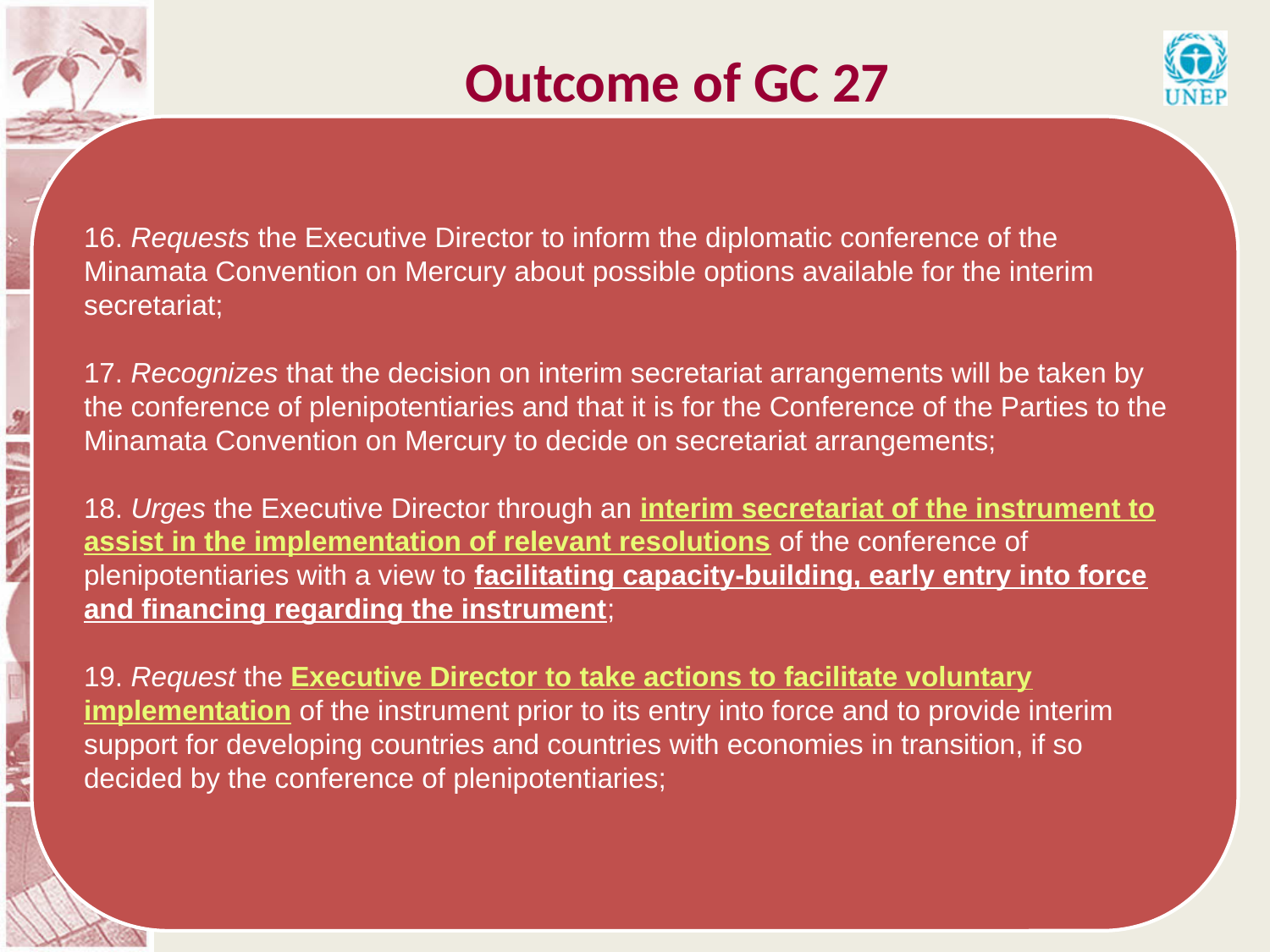

Outcome of GC 27
16. Requests the Executive Director to inform the diplomatic conference of the Minamata Convention on Mercury about possible options available for the interim secretariat;

17. Recognizes that the decision on interim secretariat arrangements will be taken by the conference of plenipotentiaries and that it is for the Conference of the Parties to the Minamata Convention on Mercury to decide on secretariat arrangements;

18. Urges the Executive Director through an interim secretariat of the instrument to assist in the implementation of relevant resolutions of the conference of plenipotentiaries with a view to facilitating capacity-building, early entry into force and financing regarding the instrument;

19. Request the Executive Director to take actions to facilitate voluntary implementation of the instrument prior to its entry into force and to provide interim support for developing countries and countries with economies in transition, if so decided by the conference of plenipotentiaries;